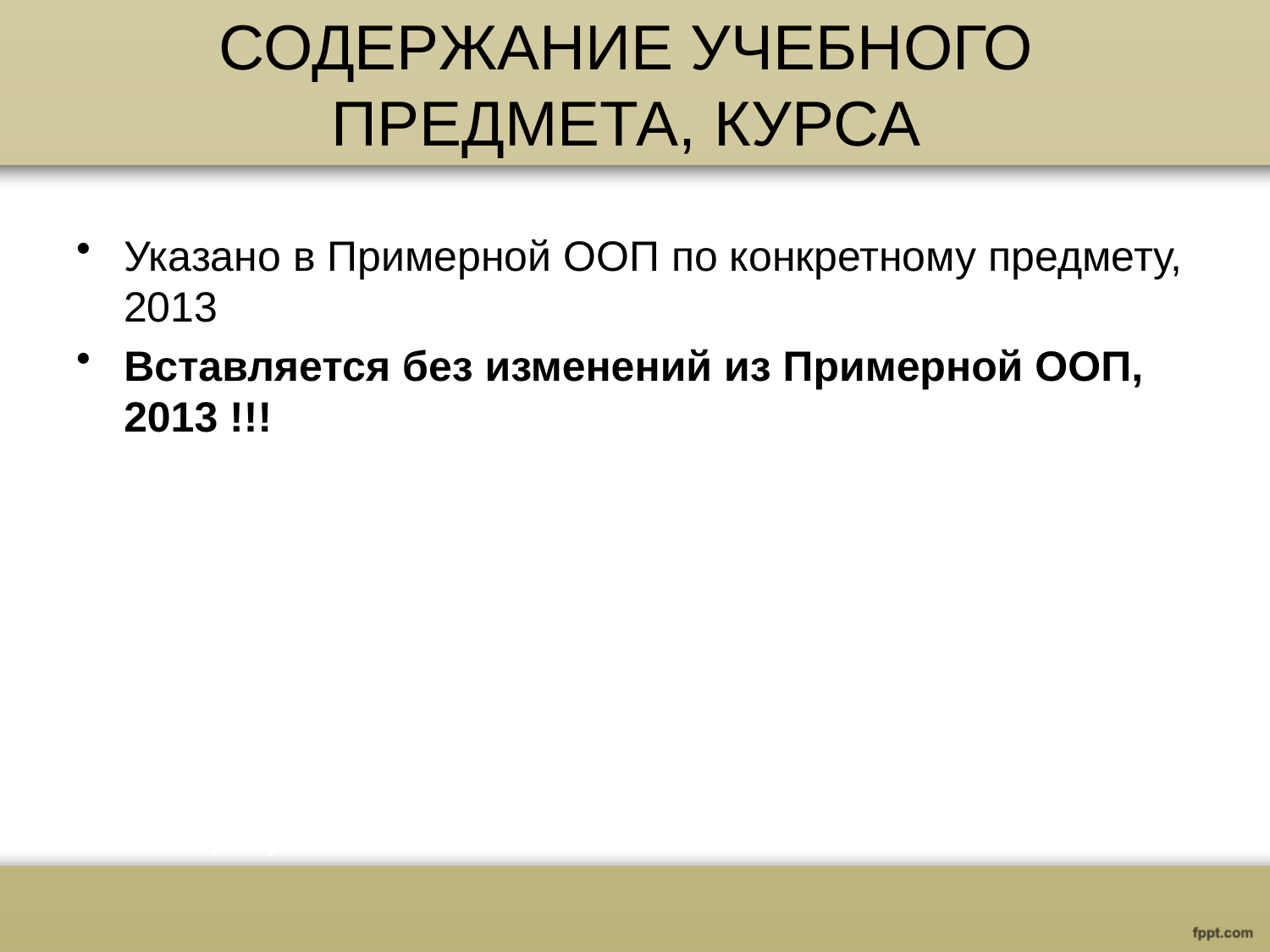

# СОДЕРЖАНИЕ УЧЕБНОГО ПРЕДМЕТА, КУРСА
Указано в Примерной ООП по конкретному предмету, 2013
Вставляется без изменений из Примерной ООП, 2013 !!!